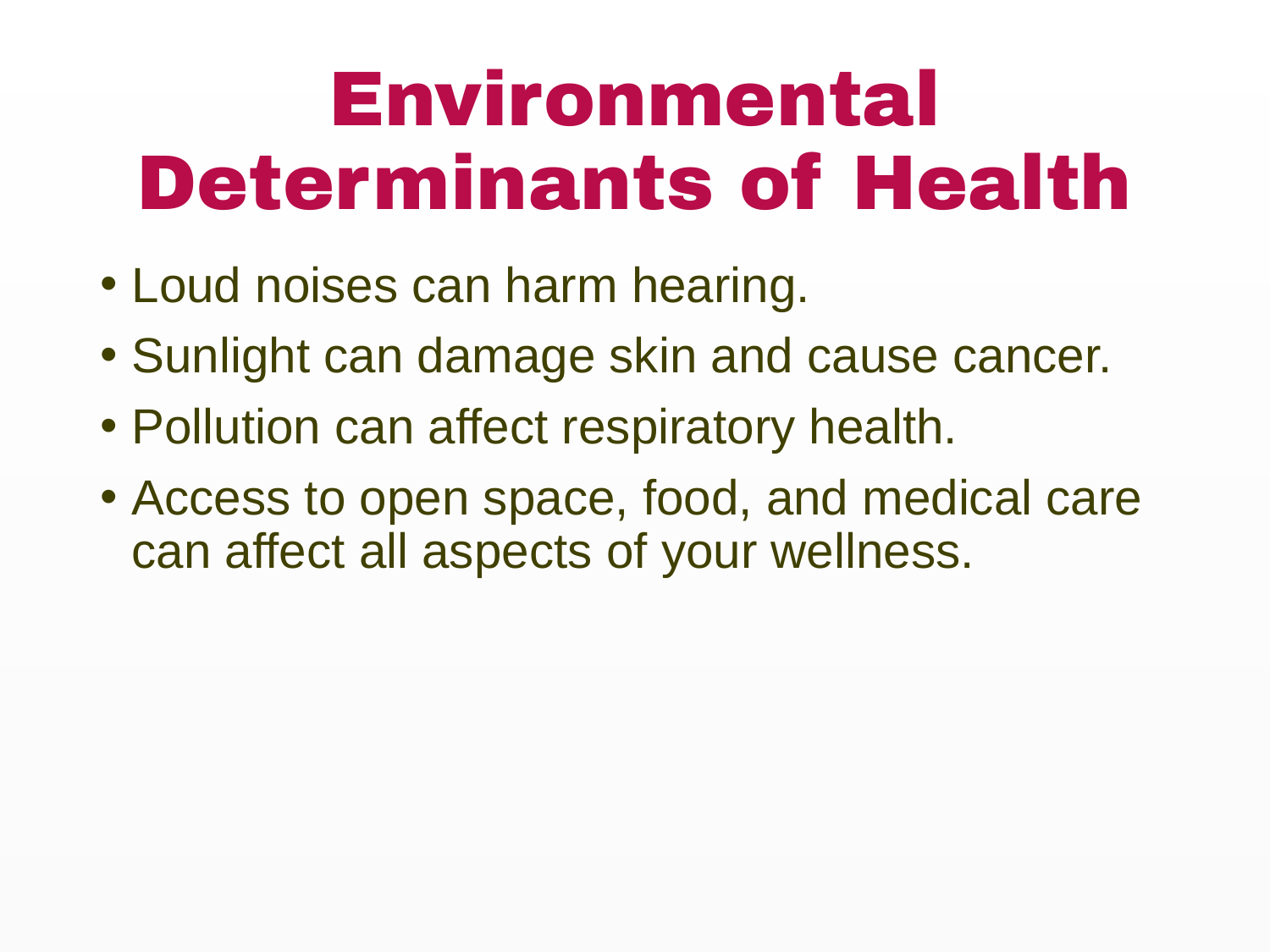

# Environmental Determinants of Health
Loud noises can harm hearing.
Sunlight can damage skin and cause cancer.
Pollution can affect respiratory health.
Access to open space, food, and medical care can affect all aspects of your wellness.